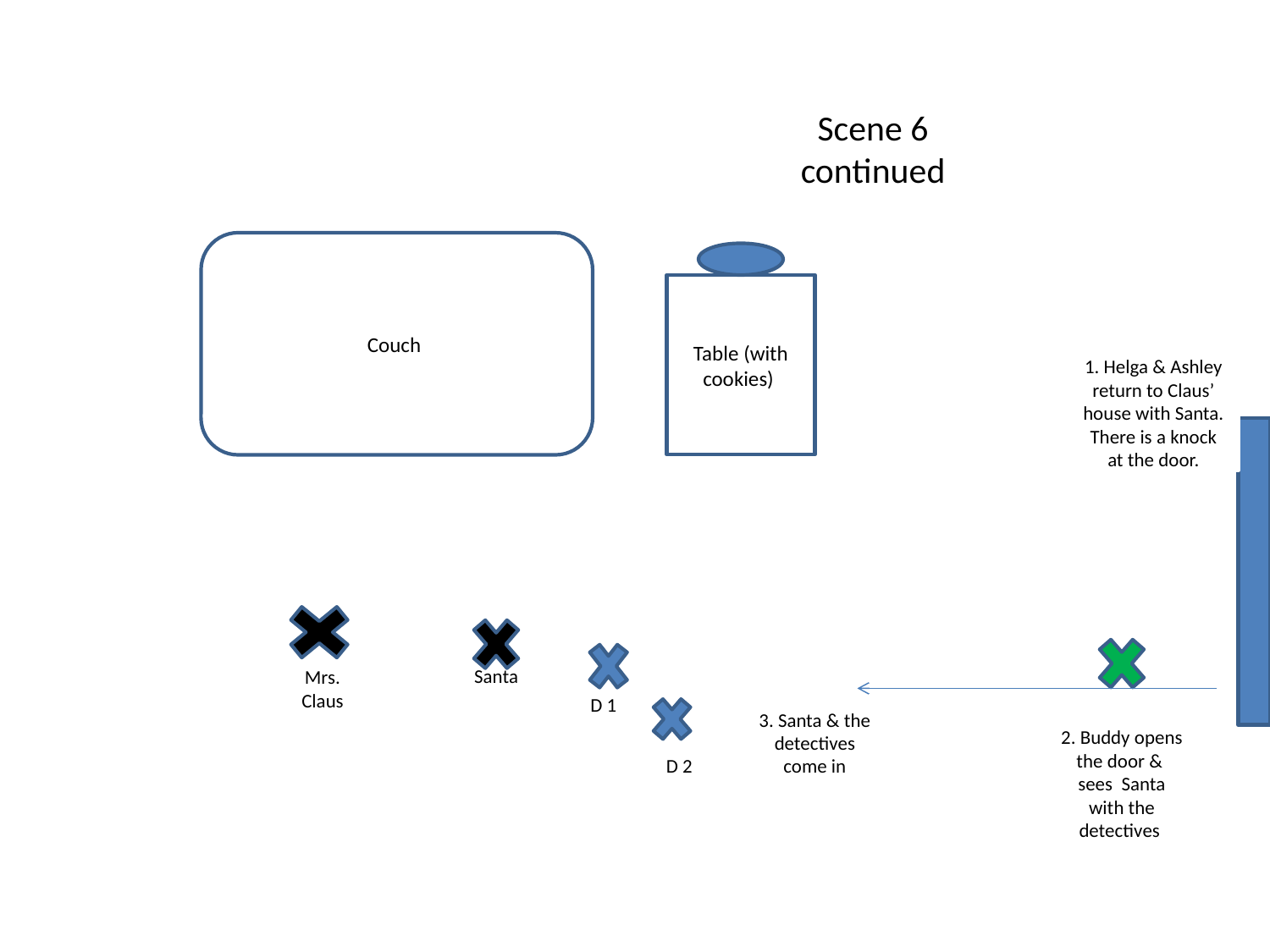

Scene 6 continued
Couch

Table (with cookies)
1. Helga & Ashley return to Claus’ house with Santa. There is a knock at the door.

Santa
Mrs. Claus

D 1
3. Santa & the detectives come in
2. Buddy opens the door &  sees  Santa with the detectives
D 2